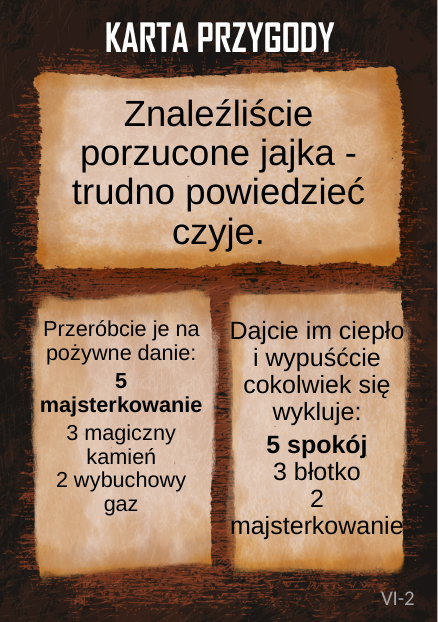

# Znaleźliście porzucone jajka - trudno powiedzieć czyje.
Przeróbcie je na pożywne danie:
5 majsterkowanie
3 magiczny kamień
2 wybuchowy gaz
Dajcie im ciepło
i wypuśćcie cokolwiek się wykluje:
5 spokój
3 błotko
2 majsterkowanie
VI-2